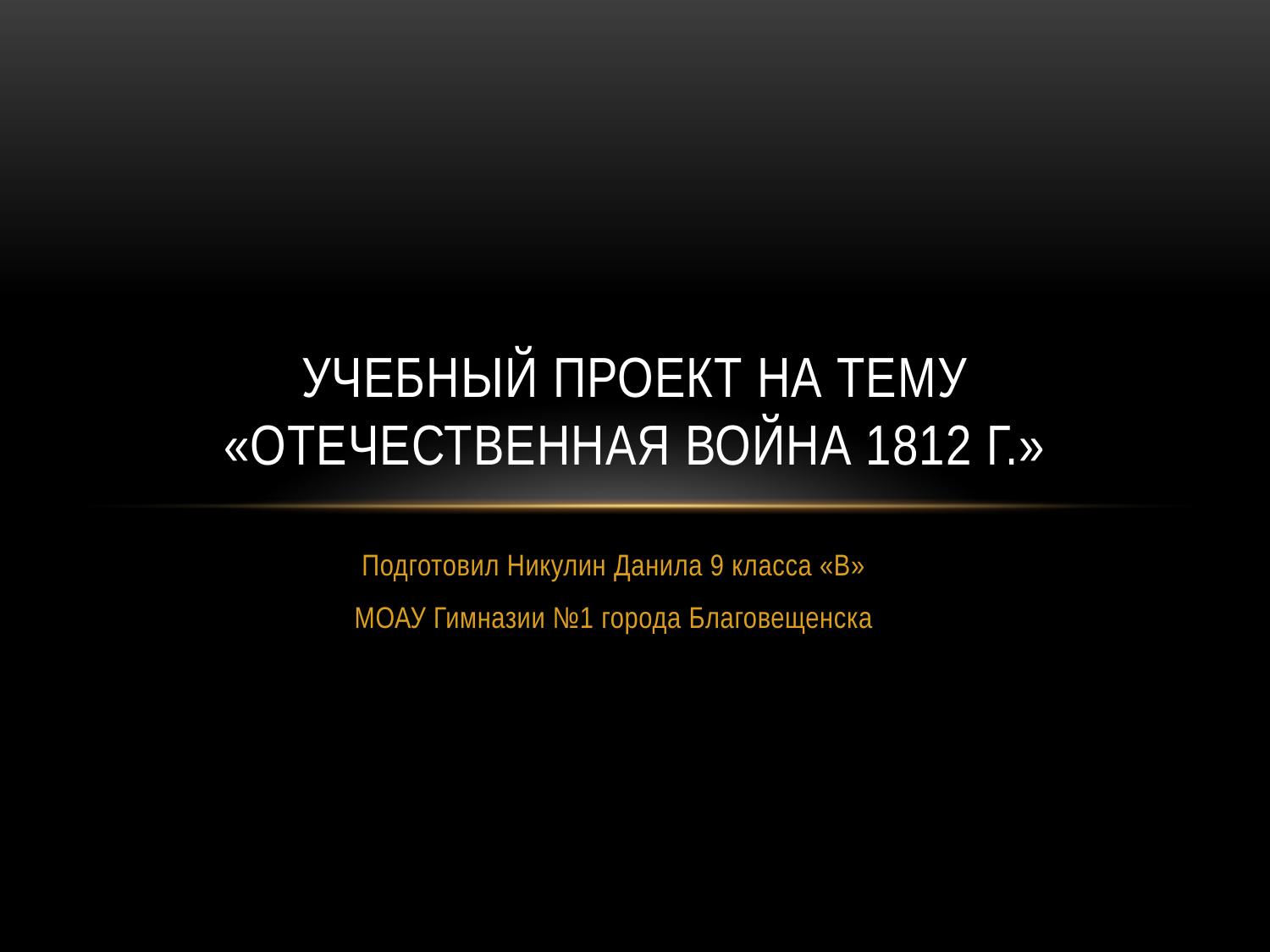

# Учебный проект на тему «Отечественная война 1812 г.»
Подготовил Никулин Данила 9 класса «В»
МОАУ Гимназии №1 города Благовещенска